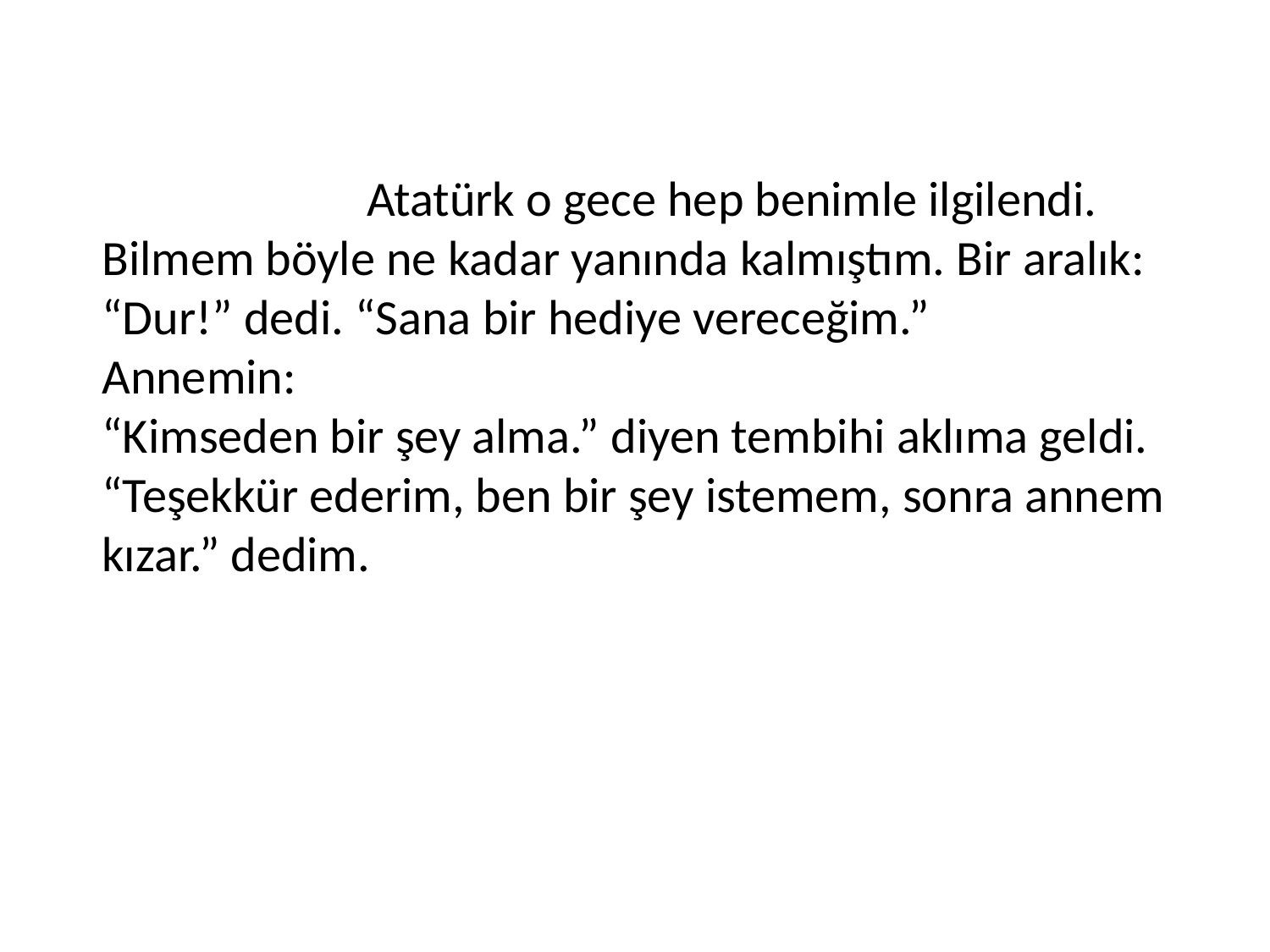

Atatürk o gece hep benimle ilgilendi. Bilmem böyle ne kadar yanında kalmıştım. Bir aralık:
“Dur!” dedi. “Sana bir hediye vereceğim.”
Annemin:
“Kimseden bir şey alma.” diyen tembihi aklıma geldi.
“Teşekkür ederim, ben bir şey istemem, sonra annem kızar.” dedim.